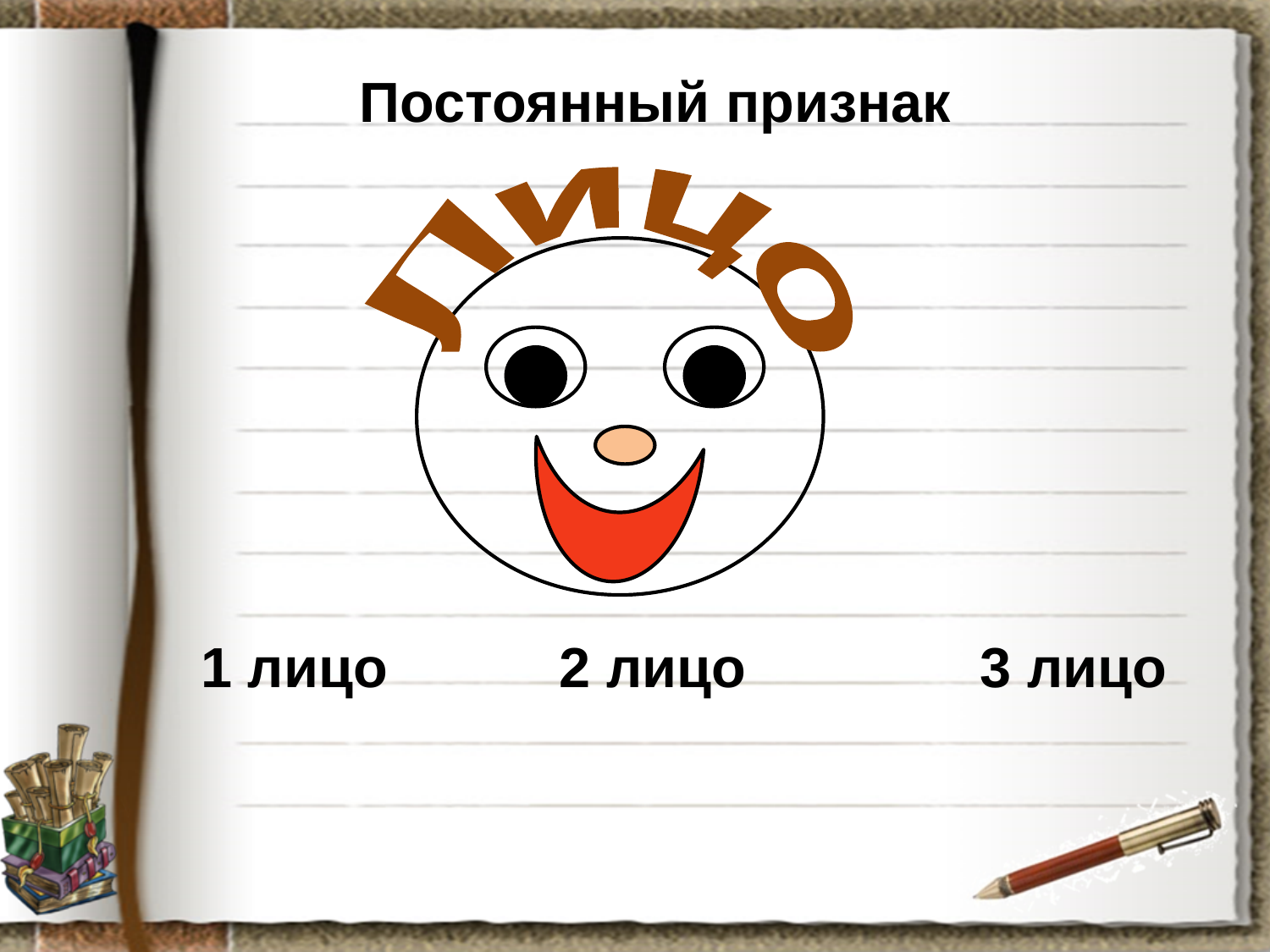

Постоянный признак
Лицо

1 лицо           2 лицо               3 лицо